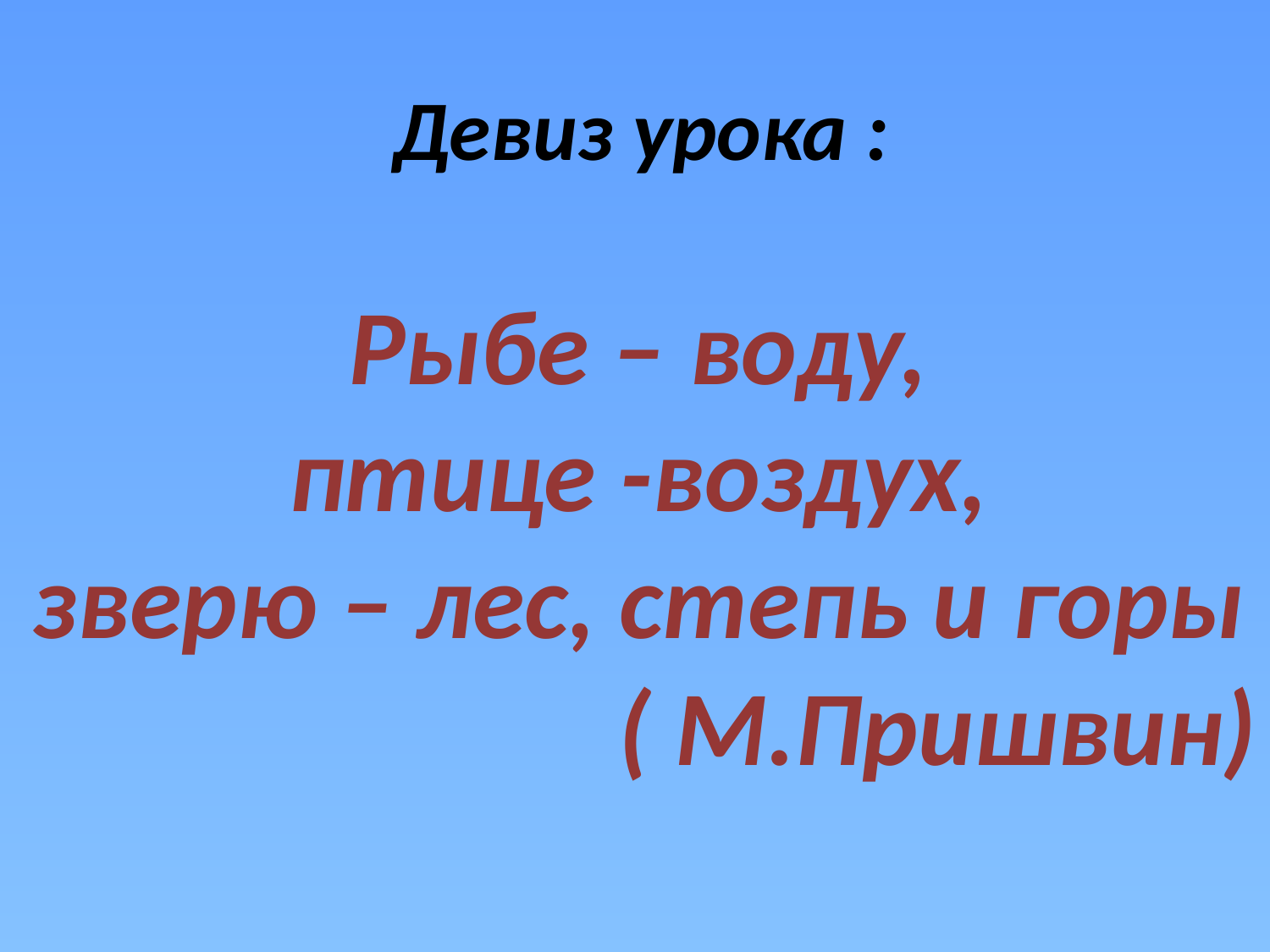

Девиз урока :

Рыбе – воду,
птице -воздух,
зверю – лес, степь и горы
                        ( М.Пришвин)